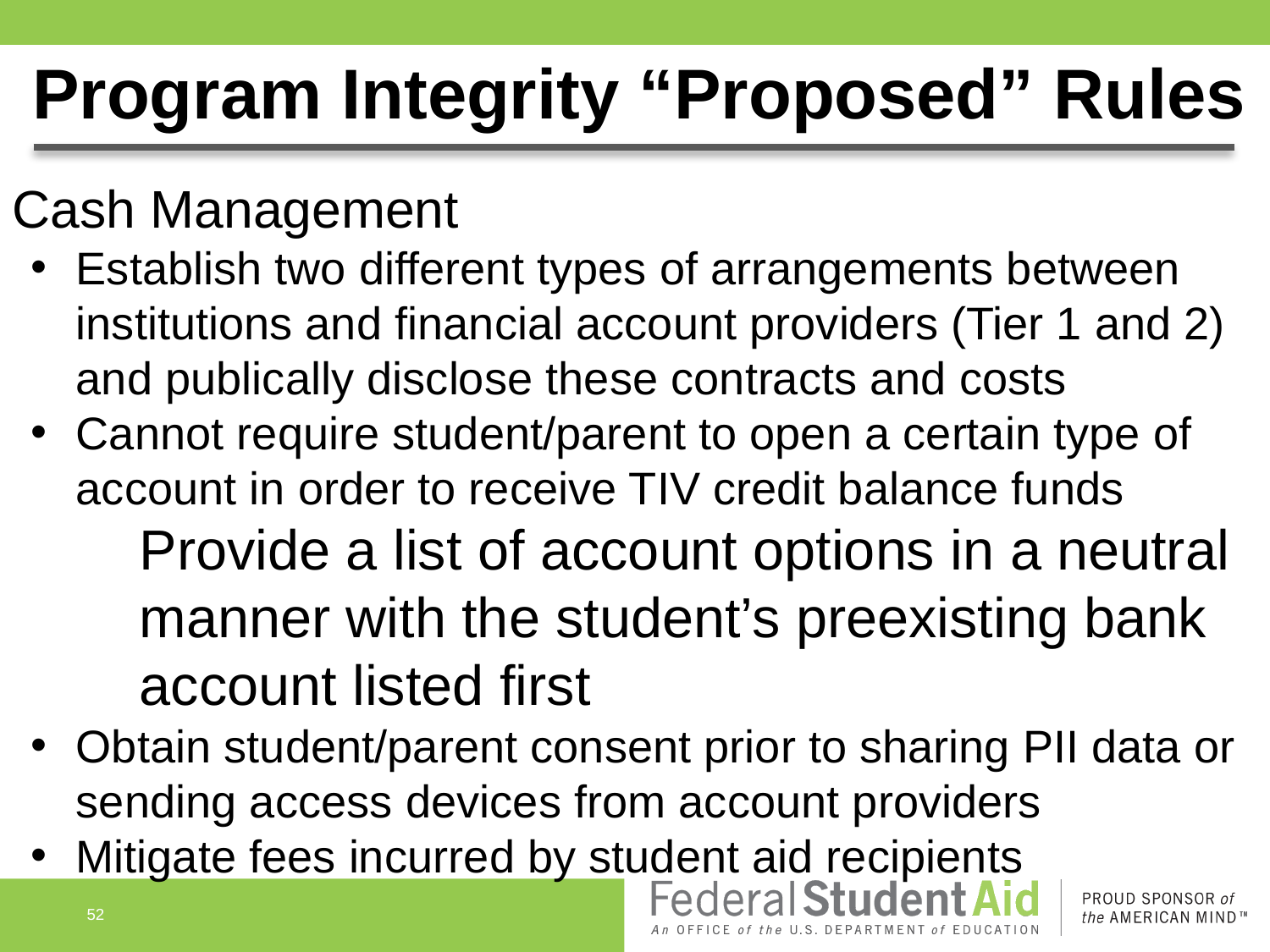

# Program Integrity “Proposed” Rules
Cash Management
Establish two different types of arrangements between institutions and financial account providers (Tier 1 and 2) and publically disclose these contracts and costs
Cannot require student/parent to open a certain type of account in order to receive TIV credit balance funds
Provide a list of account options in a neutral manner with the student’s preexisting bank account listed first
Obtain student/parent consent prior to sharing PII data or sending access devices from account providers
Mitigate fees incurred by student aid recipients

52